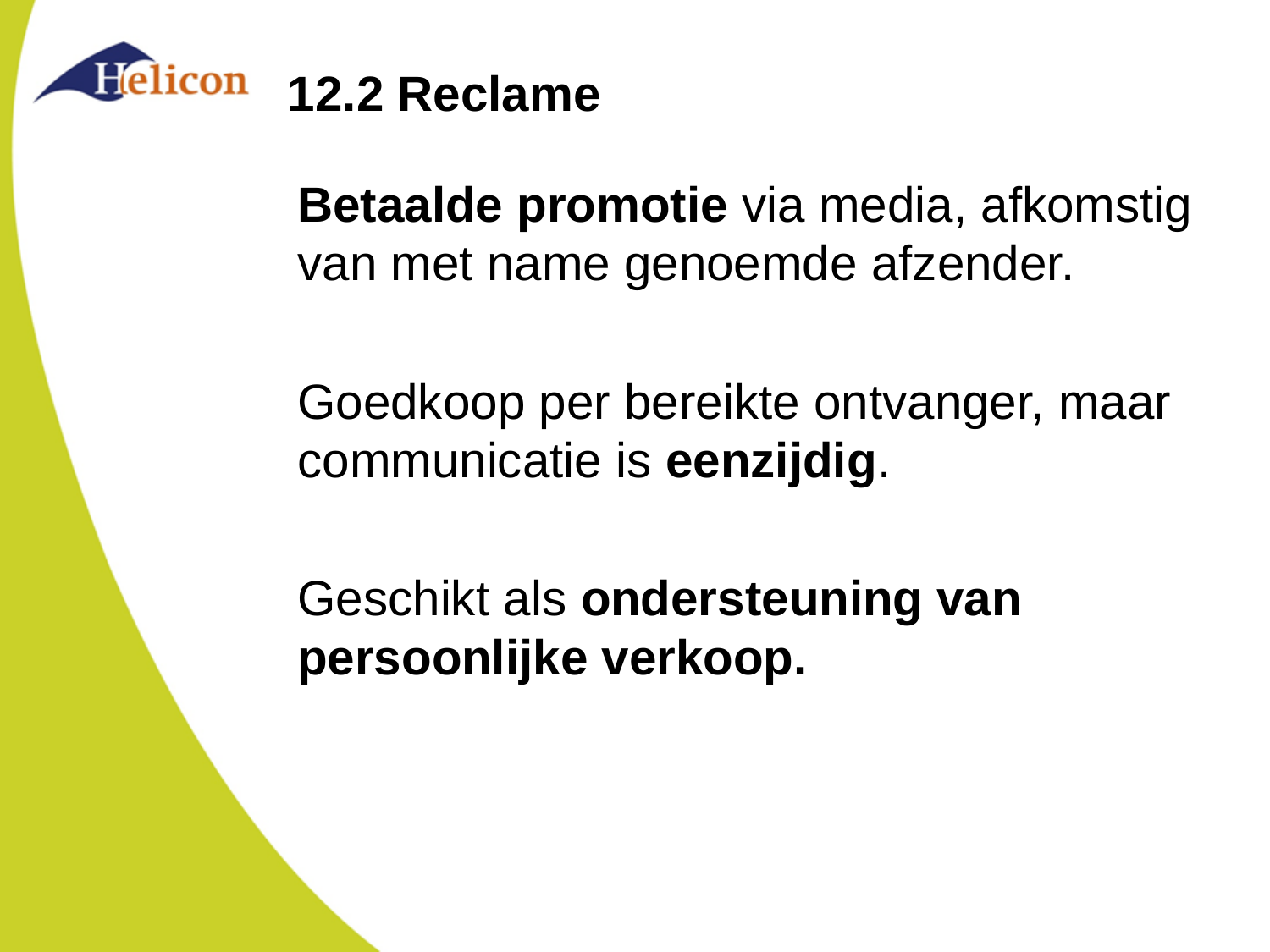

# 12.2 Reclame
Betaalde promotie via media, afkomstig van met name genoemde afzender.

Goedkoop per bereikte ontvanger, maar communicatie is eenzijdig.

Geschikt als ondersteuning van persoonlijke verkoop.